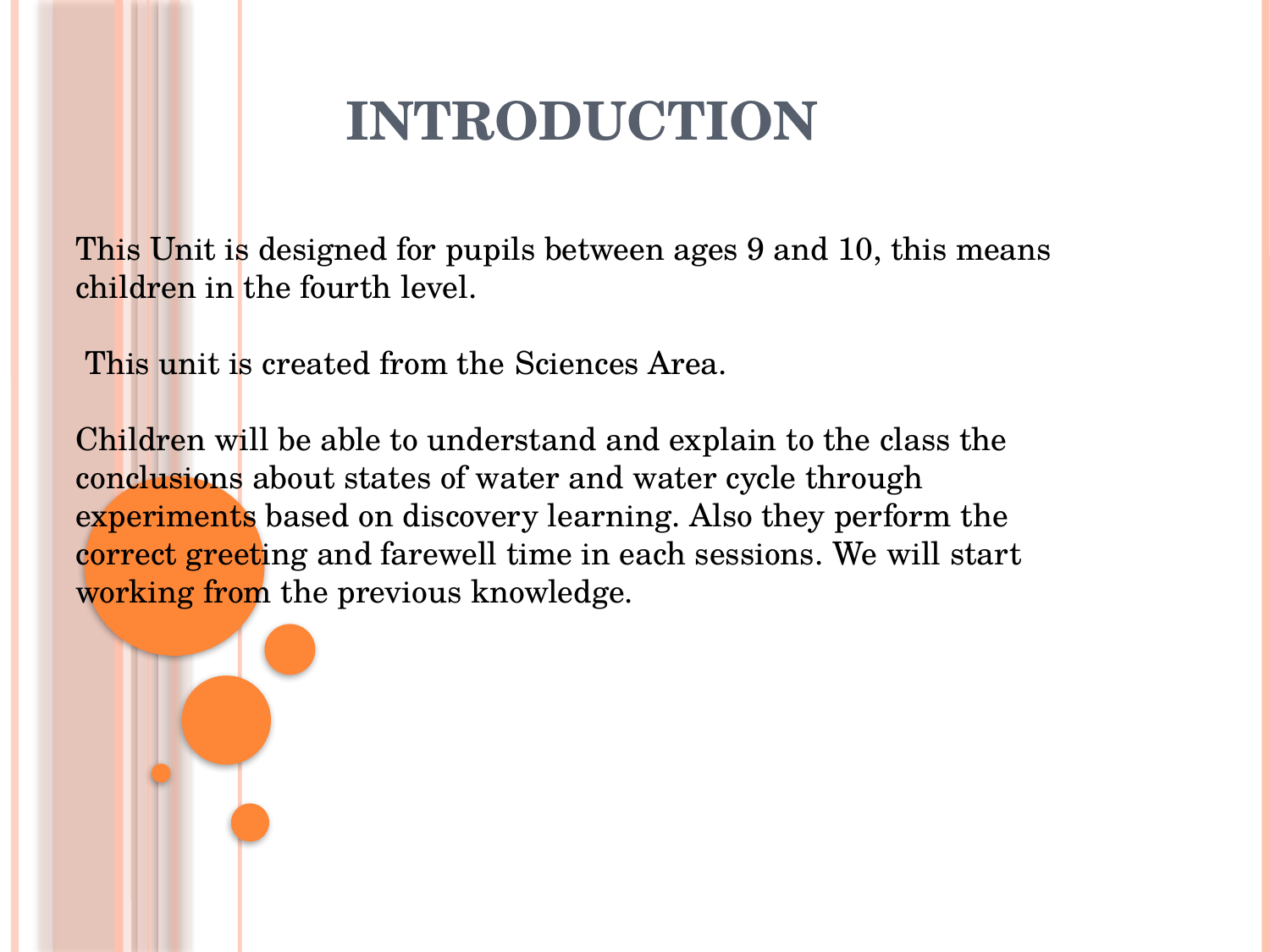

INTRODUCTION
This Unit is designed for pupils between ages 9 and 10, this means children in the fourth level.

 This unit is created from the Sciences Area.

Children will be able to understand and explain to the class the conclusions about states of water and water cycle through experiments based on discovery learning. Also they perform the correct greeting and farewell time in each sessions. We will start working from the previous knowledge.